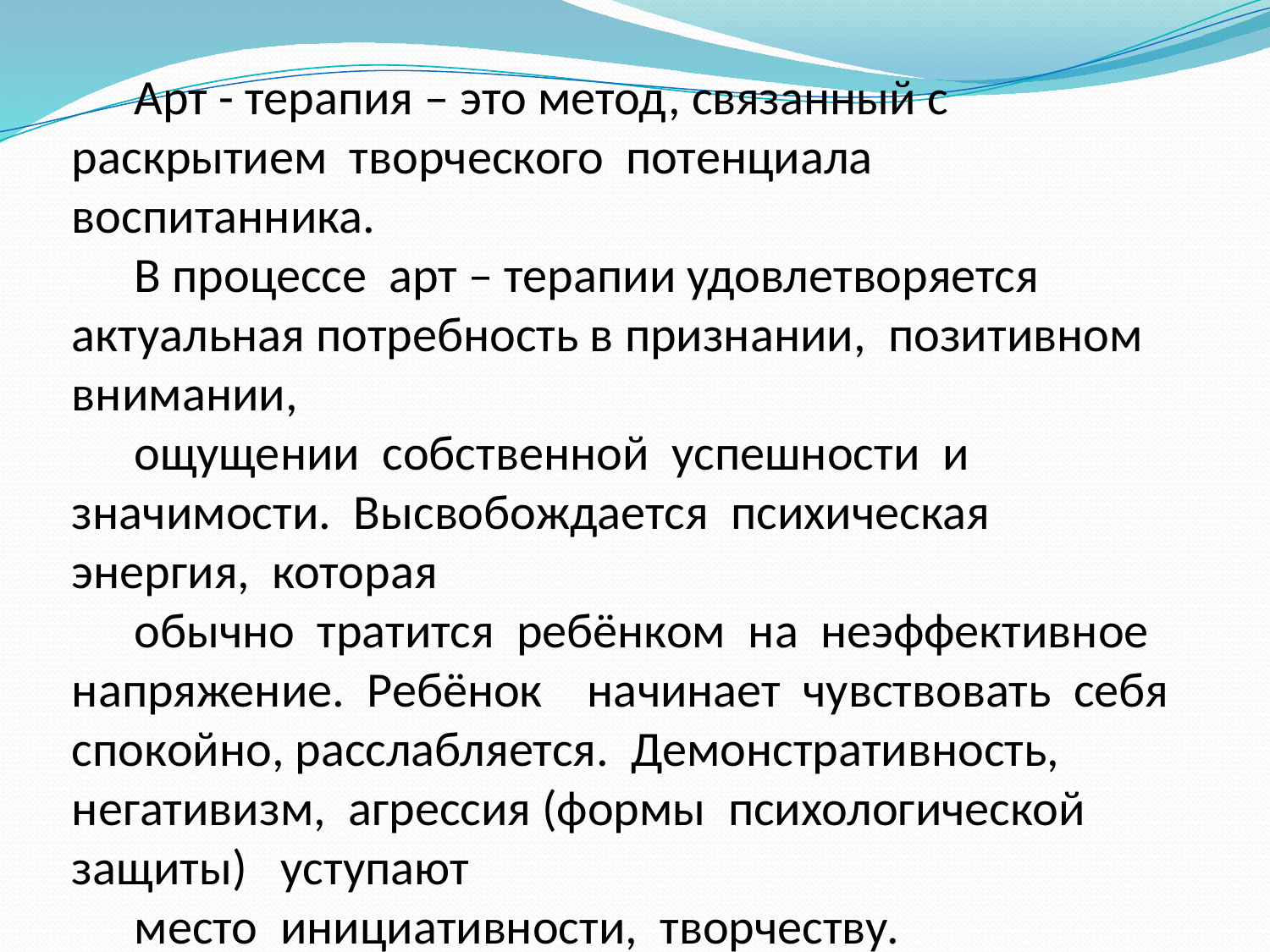

Арт - терапия – это метод, связанный с раскрытием  творческого  потенциала воспитанника.
В процессе  арт – терапии удовлетворяется  актуальная потребность в признании,  позитивном  внимании,
ощущении  собственной  успешности  и  значимости.  Высвобождается  психическая  энергия,  которая
обычно  тратится  ребёнком  на  неэффективное  напряжение.  Ребёнок    начинает  чувствовать  себя  спокойно, расслабляется.  Демонстративность, негативизм,  агрессия (формы  психологической  защиты)   уступают
место  инициативности,  творчеству.